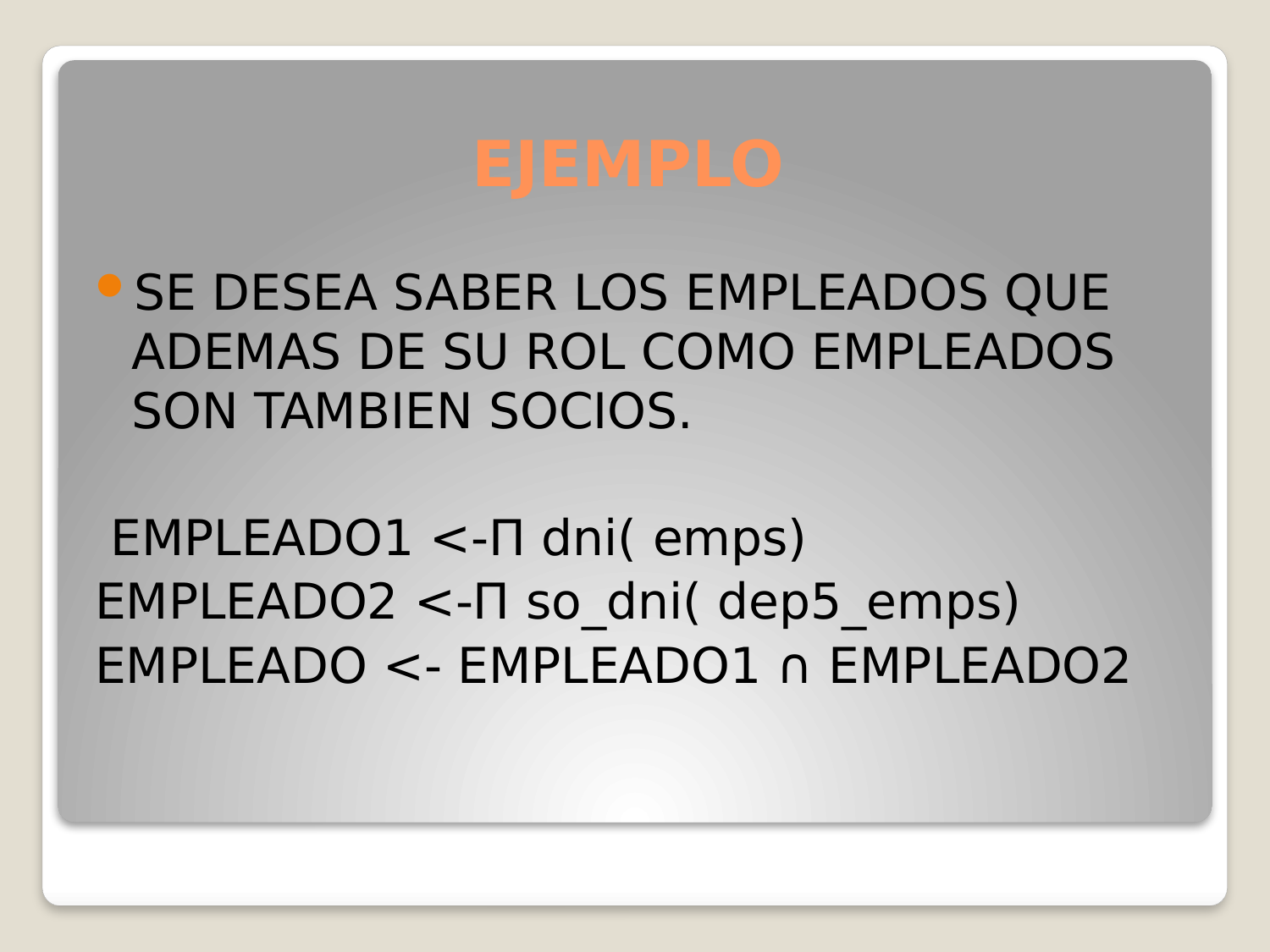

# EJEMPLO
SE DESEA SABER LOS EMPLEADOS QUE ADEMAS DE SU ROL COMO EMPLEADOS SON TAMBIEN SOCIOS.

 EMPLEADO1 <-Π dni( emps)
EMPLEADO2 <-Π so_dni( dep5_emps)
EMPLEADO <- EMPLEADO1 ∩ EMPLEADO2